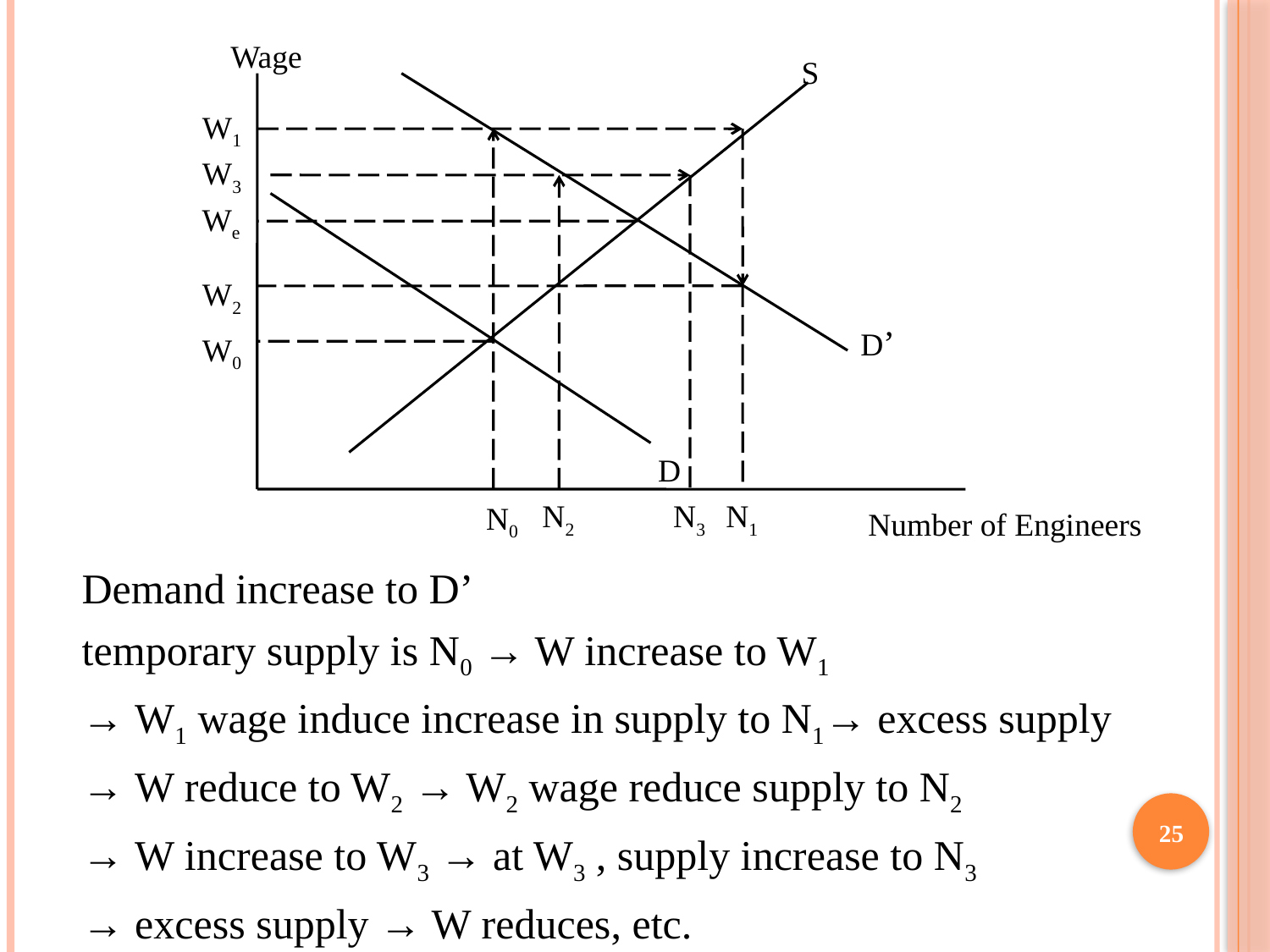

Wage
S

W1

W3

We

W2

D’
W0

D

N2
N3
N1
N0
Number of Engineers
Demand increase to D’
temporary supply is N0 → W increase to W1
→ W1 wage induce increase in supply to N1→ excess supply
→ W reduce to W2 → W2 wage reduce supply to N2
→ W increase to W3 → at W3 , supply increase to N3
→ excess supply → W reduces, etc.
25